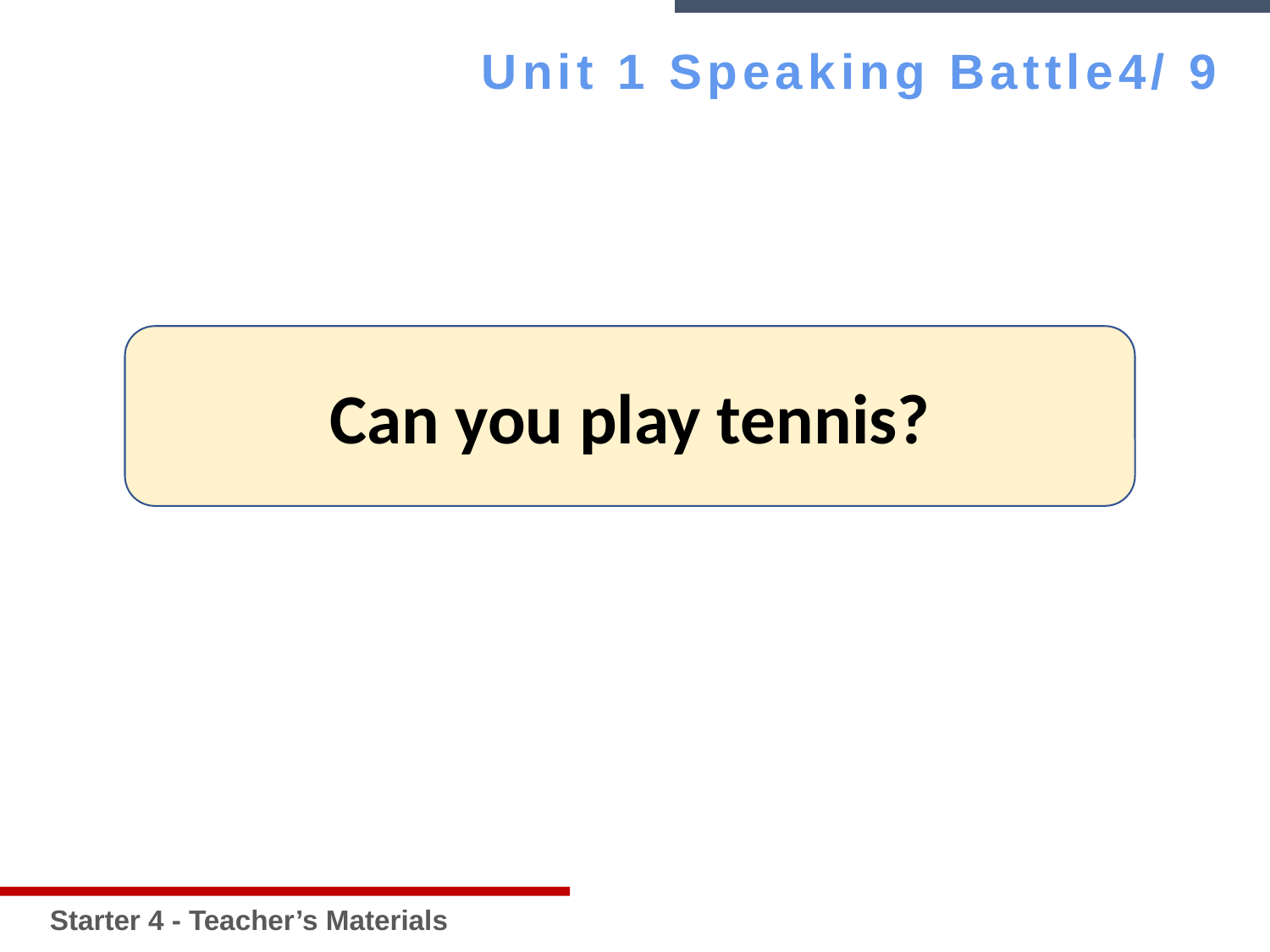

Starter 4 - Teacher’s Materials
Unit 1 Speaking Battle4/ 9
Can you play tennis?